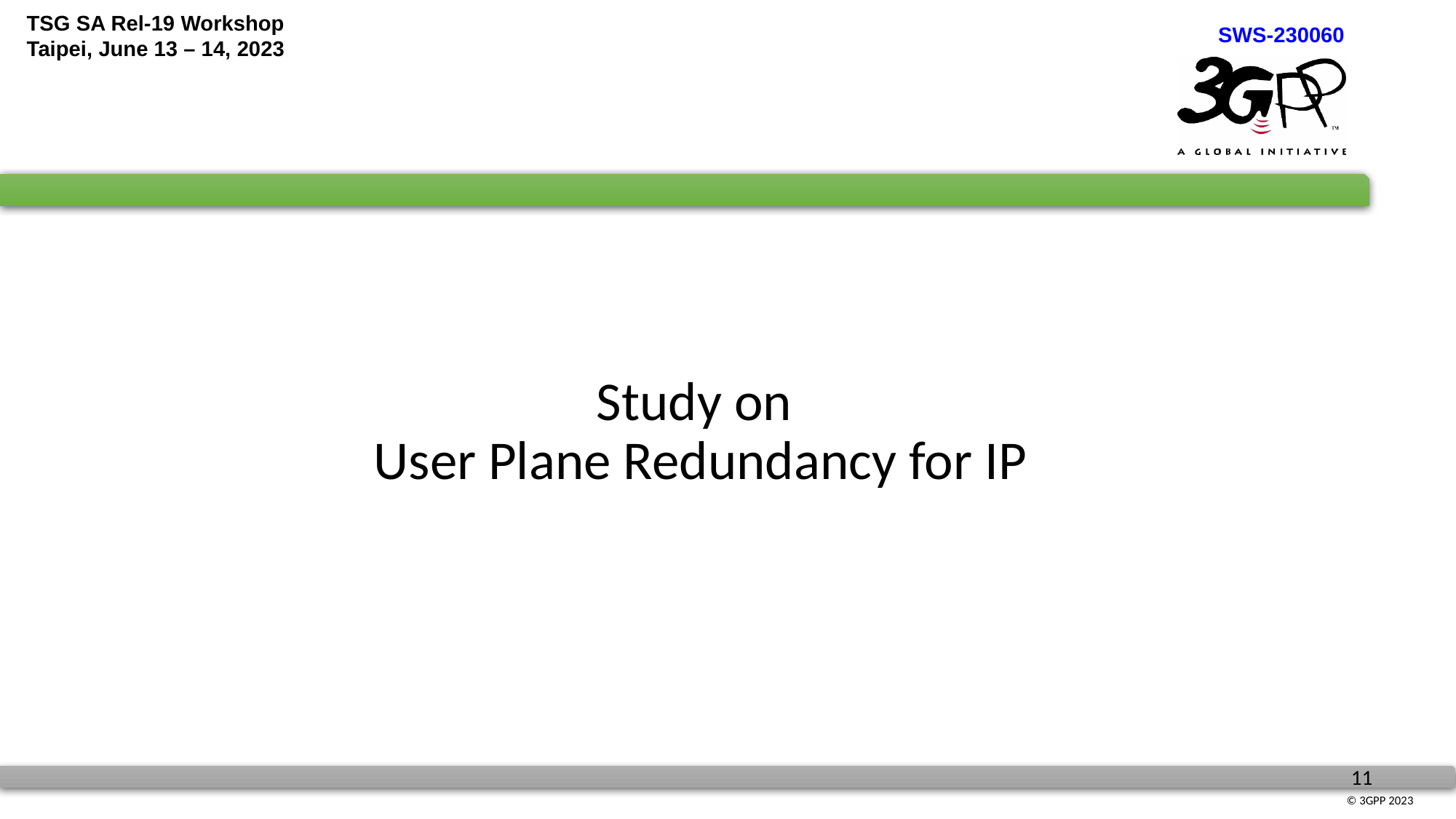

# Study on User Plane Redundancy for IP